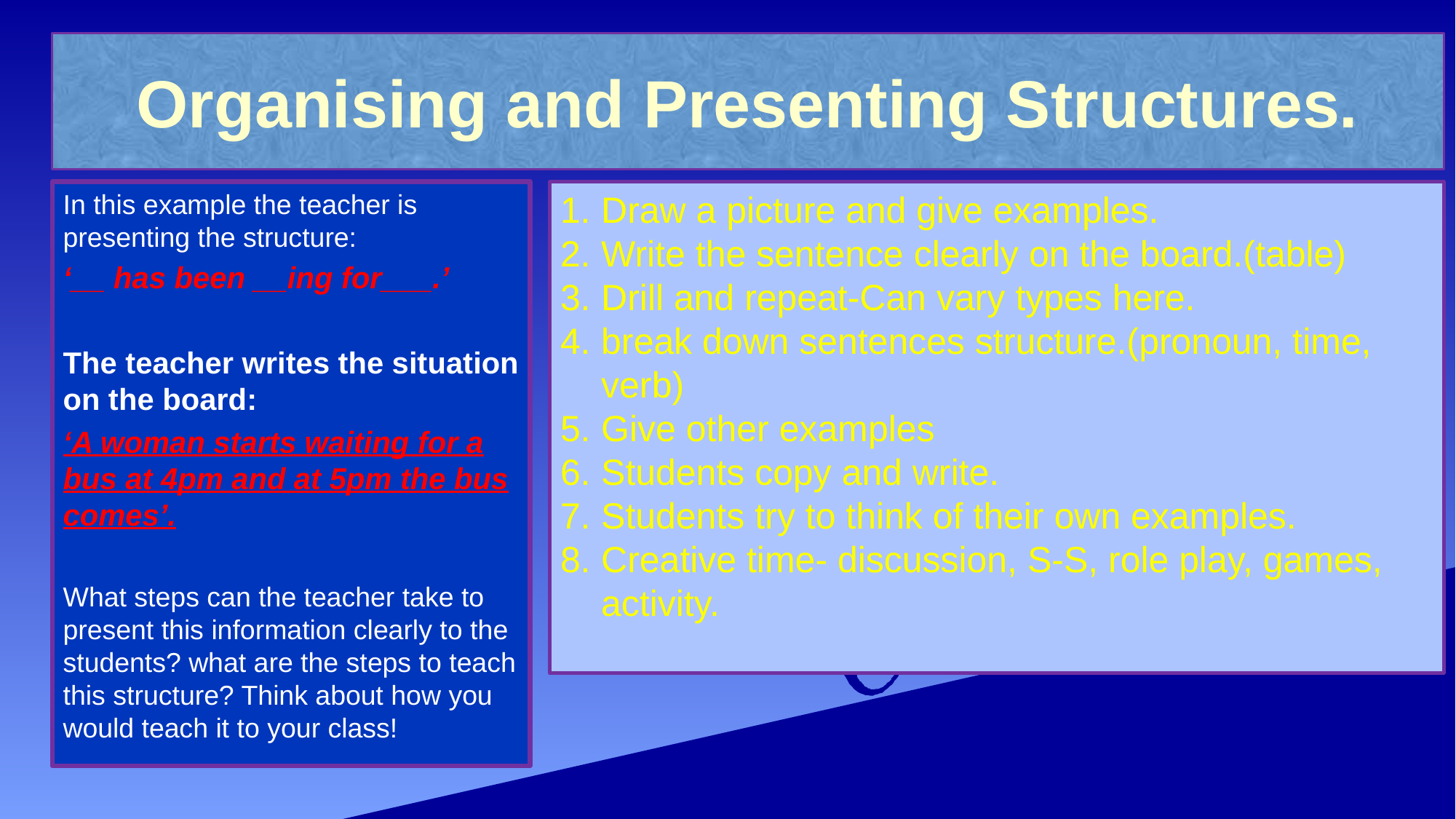

# Organising and Presenting Structures.
In this example the teacher is presenting the structure:
‘__ has been __ing for___.’

The teacher writes the situation on the board:
‘A woman starts waiting for a bus at 4pm and at 5pm the bus comes’.

What steps can the teacher take to present this information clearly to the students? what are the steps to teach this structure? Think about how you would teach it to your class!
Draw a picture and give examples.
Write the sentence clearly on the board.(table)
Drill and repeat-Can vary types here.
break down sentences structure.(pronoun, time, verb)
Give other examples
Students copy and write.
Students try to think of their own examples.
Creative time- discussion, S-S, role play, games, activity.